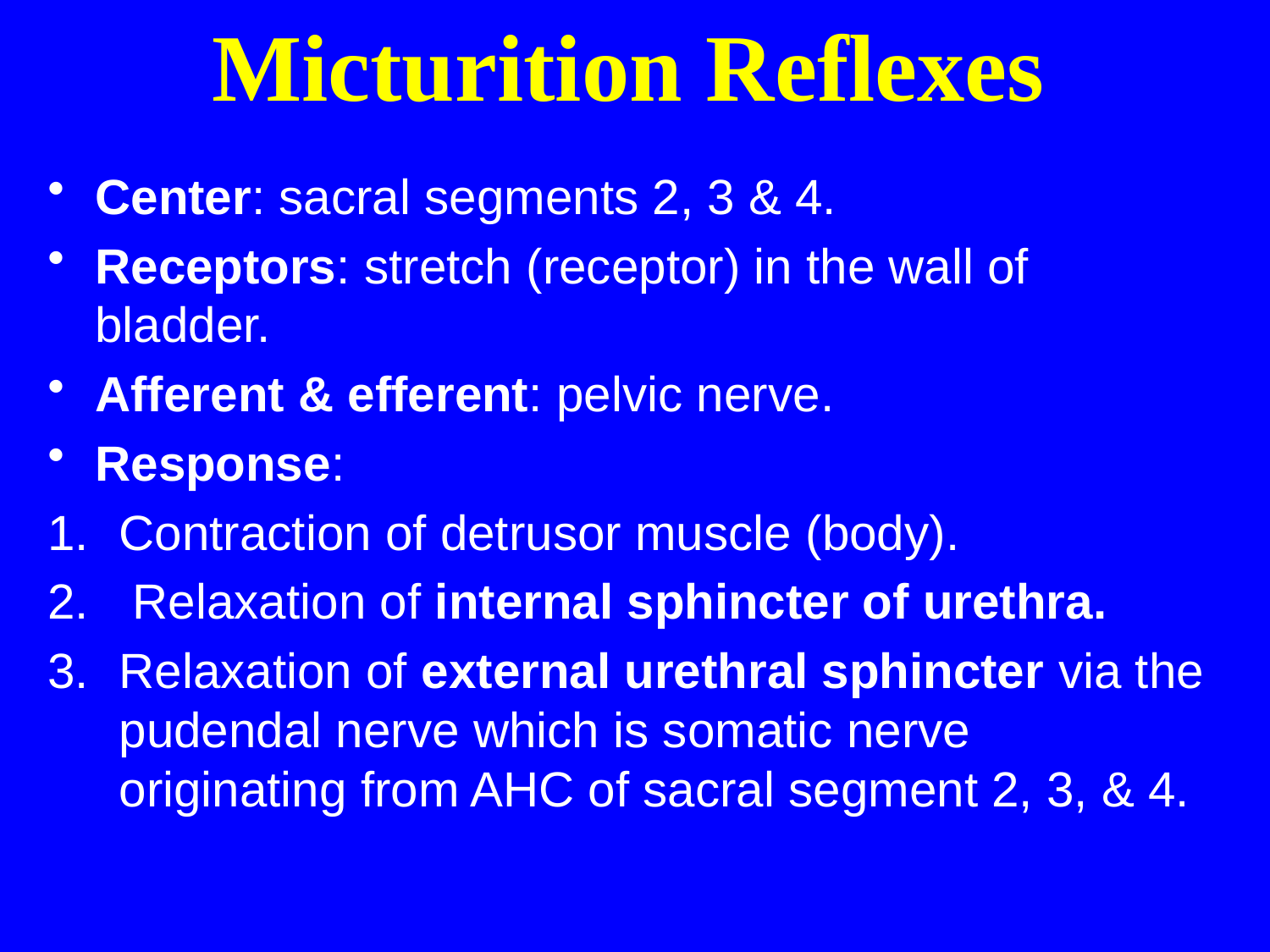

Micturition Reflexes
Center: sacral segments 2, 3 & 4.
Receptors: stretch (receptor) in the wall of bladder.
Afferent & efferent: pelvic nerve.
Response:
Contraction of detrusor muscle (body).
 Relaxation of internal sphincter of urethra.
Relaxation of external urethral sphincter via the pudendal nerve which is somatic nerve originating from AHC of sacral segment 2, 3, & 4.